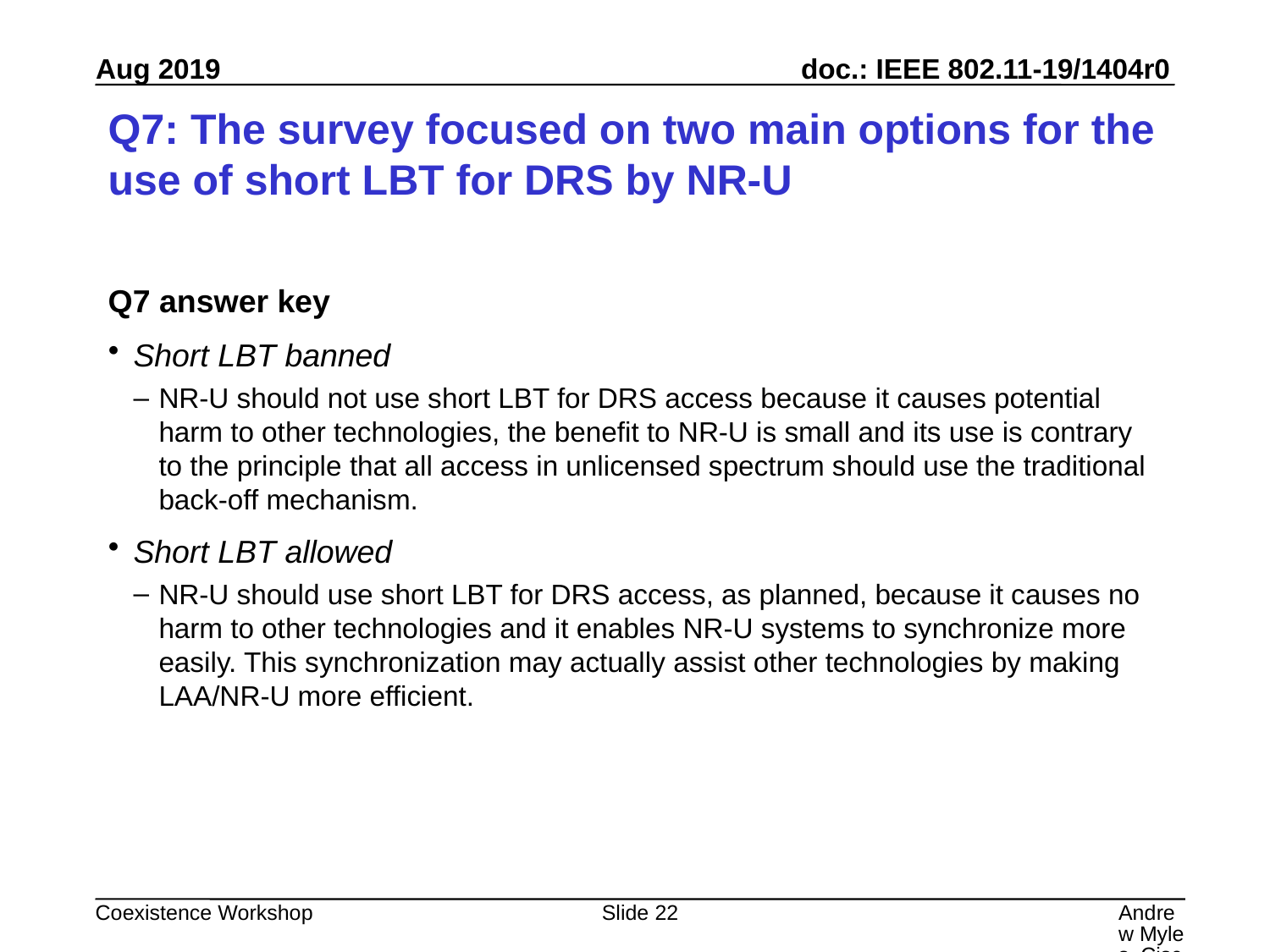

# Q7: The survey focused on two main options for the use of short LBT for DRS by NR-U
Q7 answer key
Short LBT banned
NR-U should not use short LBT for DRS access because it causes potential harm to other technologies, the benefit to NR-U is small and its use is contrary to the principle that all access in unlicensed spectrum should use the traditional back-off mechanism.
Short LBT allowed
NR-U should use short LBT for DRS access, as planned, because it causes no harm to other technologies and it enables NR-U systems to synchronize more easily. This synchronization may actually assist other technologies by making LAA/NR-U more efficient.
Slide 22
Andrew Myles, Cisco